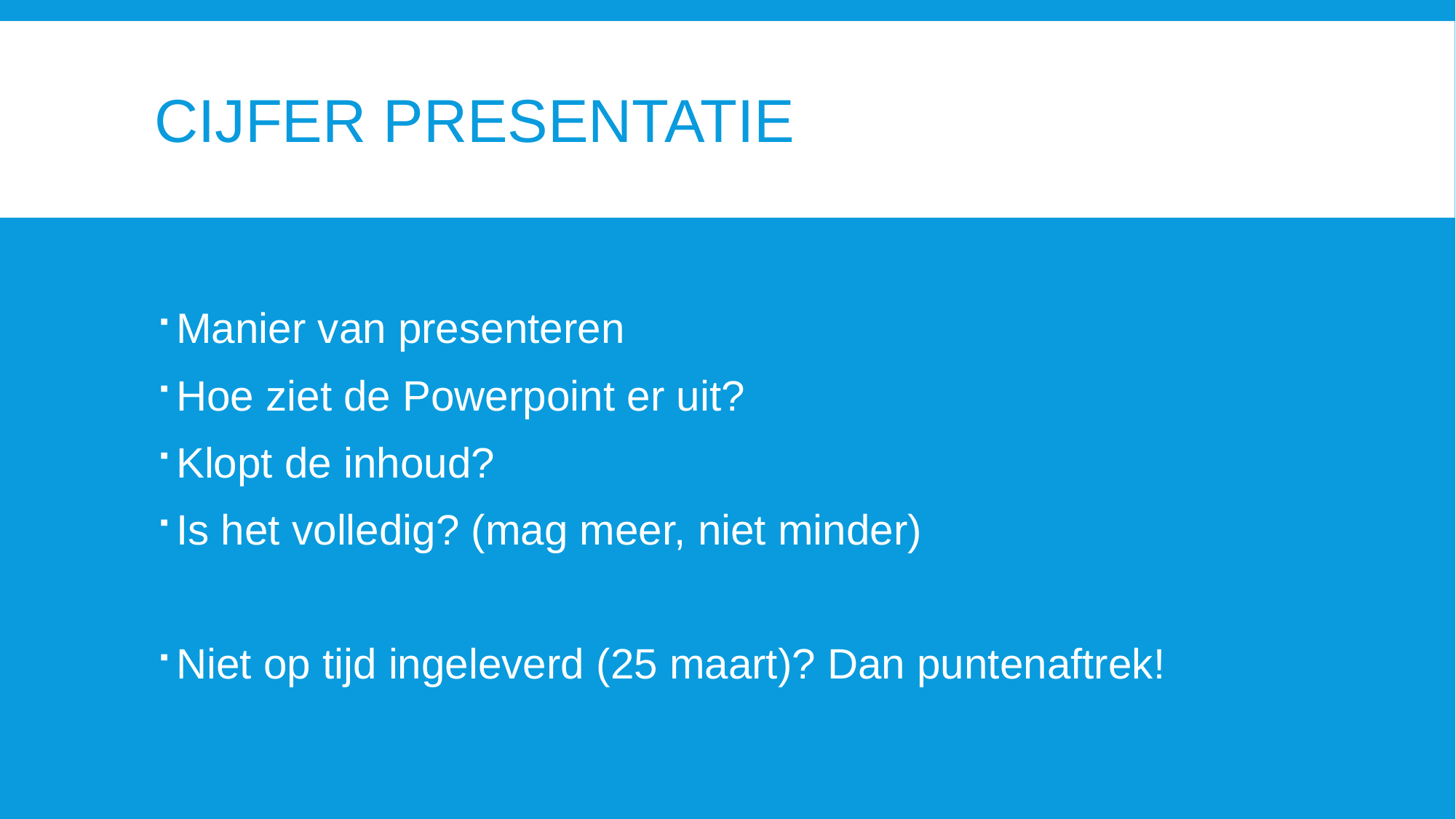

# Cijfer presentatie

Manier van presenteren
Hoe ziet de Powerpoint er uit?
Klopt de inhoud?
Is het volledig? (mag meer, niet minder)

Niet op tijd ingeleverd (25 maart)? Dan puntenaftrek!